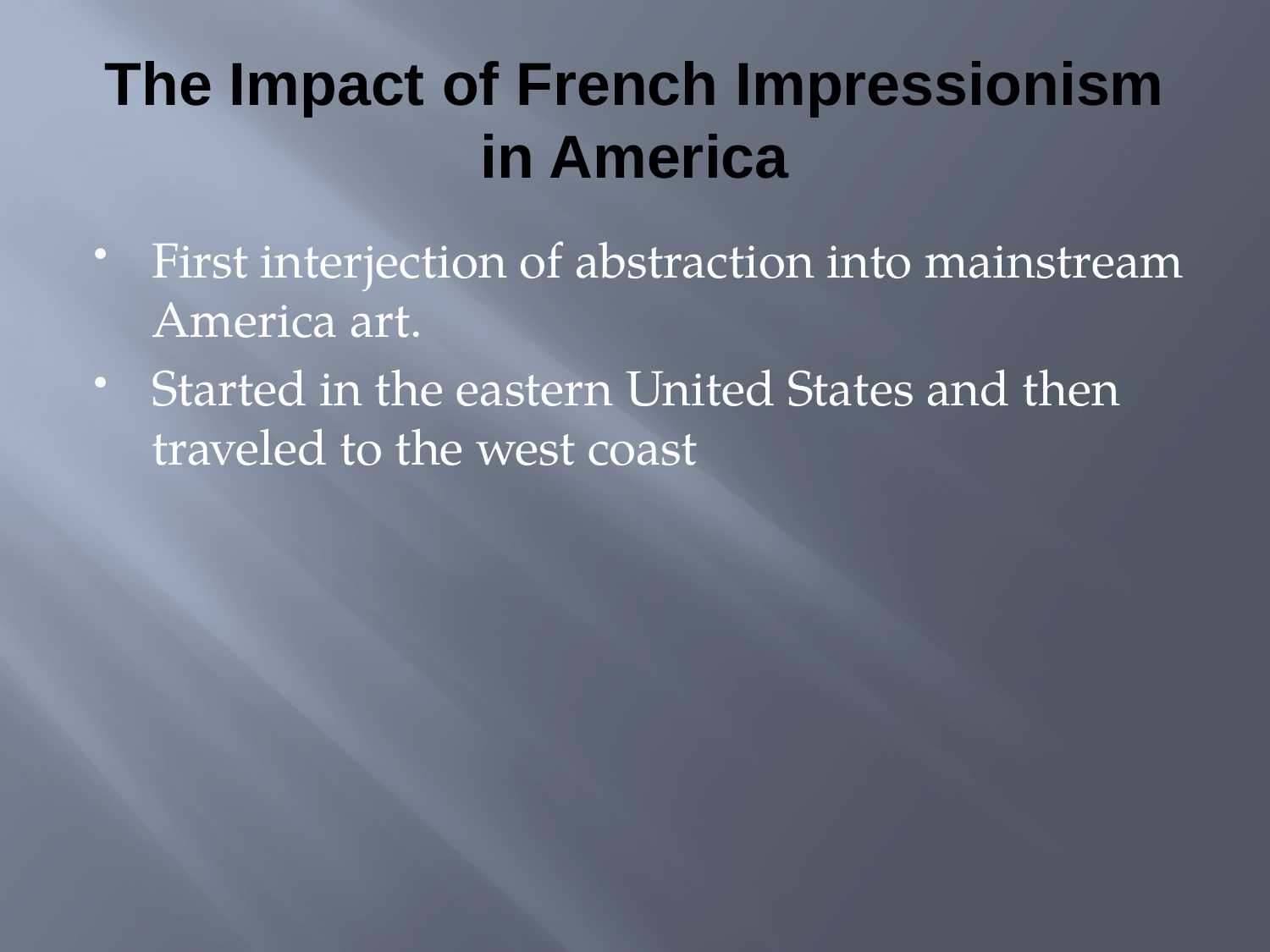

# The Impact of French Impressionism in America
First interjection of abstraction into mainstream America art.
Started in the eastern United States and then traveled to the west coast